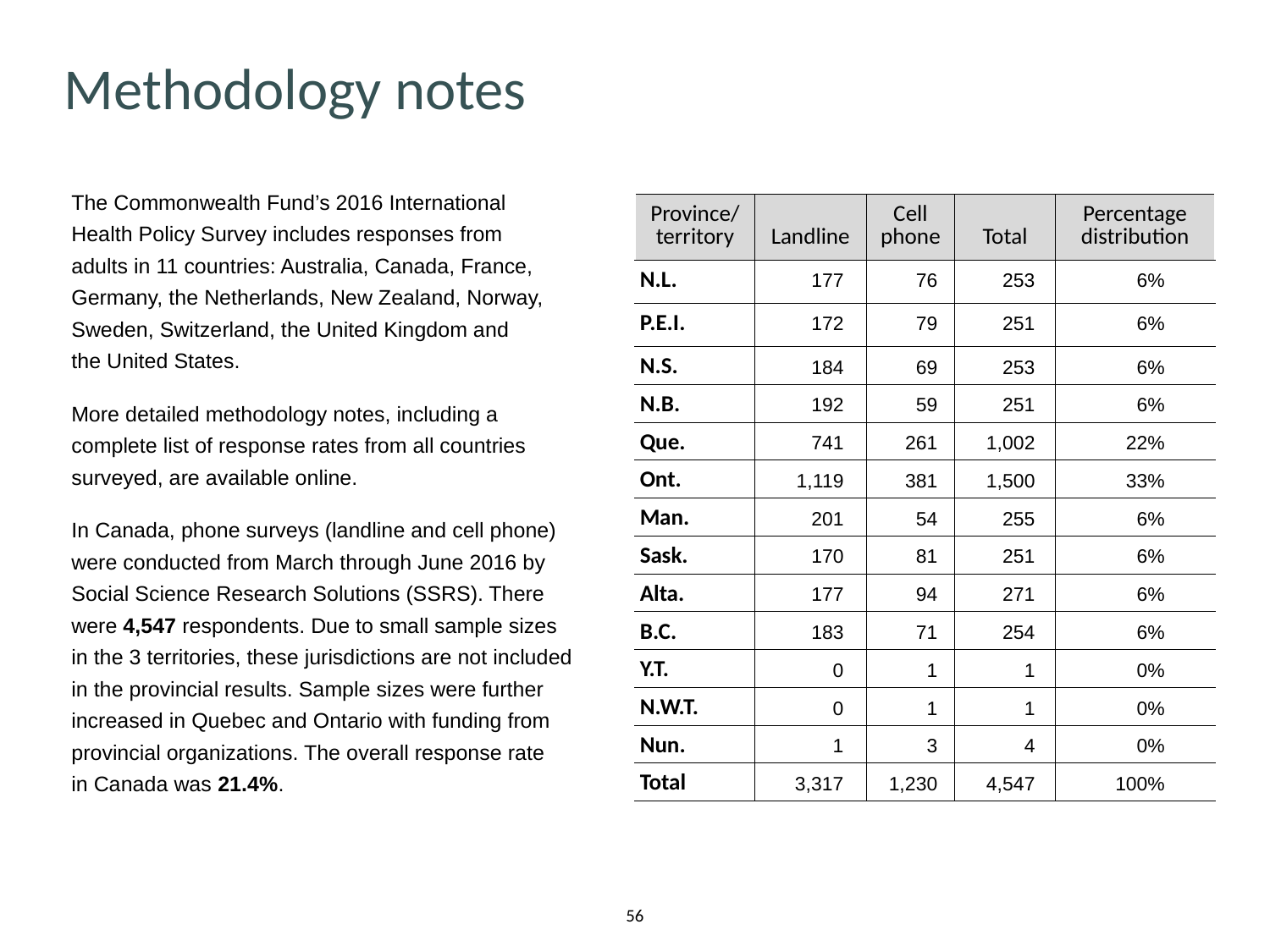

# Methodology notes
The Commonwealth Fund’s 2016 International
Health Policy Survey includes responses from
adults in 11 countries: Australia, Canada, France, Germany, the Netherlands, New Zealand, Norway, Sweden, Switzerland, the United Kingdom and
the United States.
More detailed methodology notes, including a complete list of response rates from all countries surveyed, are available online.
In Canada, phone surveys (landline and cell phone) were conducted from March through June 2016 by Social Science Research Solutions (SSRS). There were 4,547 respondents. Due to small sample sizes
in the 3 territories, these jurisdictions are not included in the provincial results. Sample sizes were further increased in Quebec and Ontario with funding from provincial organizations. The overall response rate
in Canada was 21.4%.
| Province/ territory | Landline | Cell phone | Total | Percentage distribution |
| --- | --- | --- | --- | --- |
| N.L. | 177 | 76 | 253 | 6% |
| P.E.I. | 172 | 79 | 251 | 6% |
| N.S. | 184 | 69 | 253 | 6% |
| N.B. | 192 | 59 | 251 | 6% |
| Que. | 741 | 261 | 1,002 | 22% |
| Ont. | 1,119 | 381 | 1,500 | 33% |
| Man. | 201 | 54 | 255 | 6% |
| Sask. | 170 | 81 | 251 | 6% |
| Alta. | 177 | 94 | 271 | 6% |
| B.C. | 183 | 71 | 254 | 6% |
| Y.T. | 0 | 1 | 1 | 0% |
| N.W.T. | 0 | 1 | 1 | 0% |
| Nun. | 1 | 3 | 4 | 0% |
| Total | 3,317 | 1,230 | 4,547 | 100% |